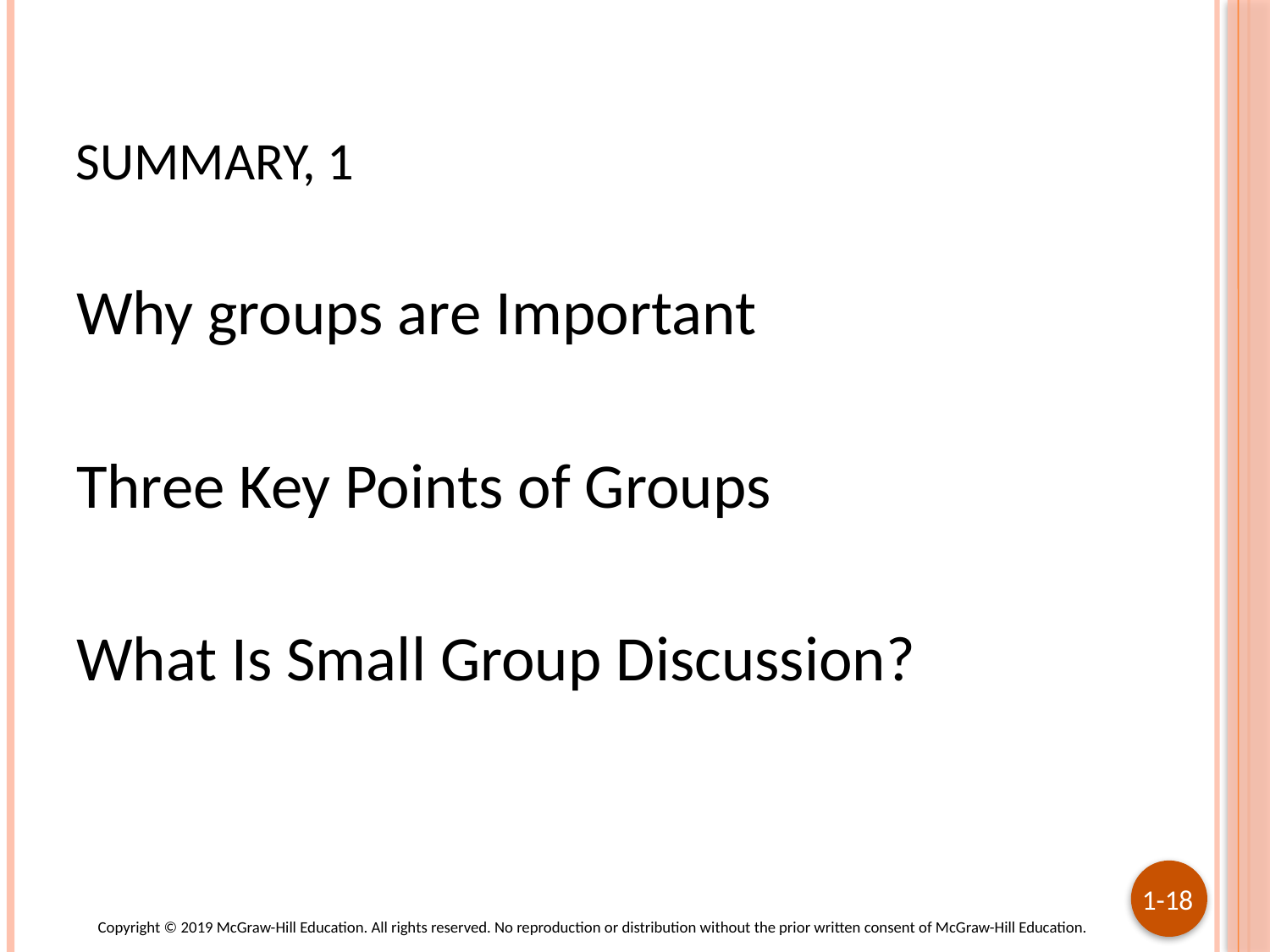

# Summary, 1
Why groups are Important

Three Key Points of Groups

What Is Small Group Discussion?